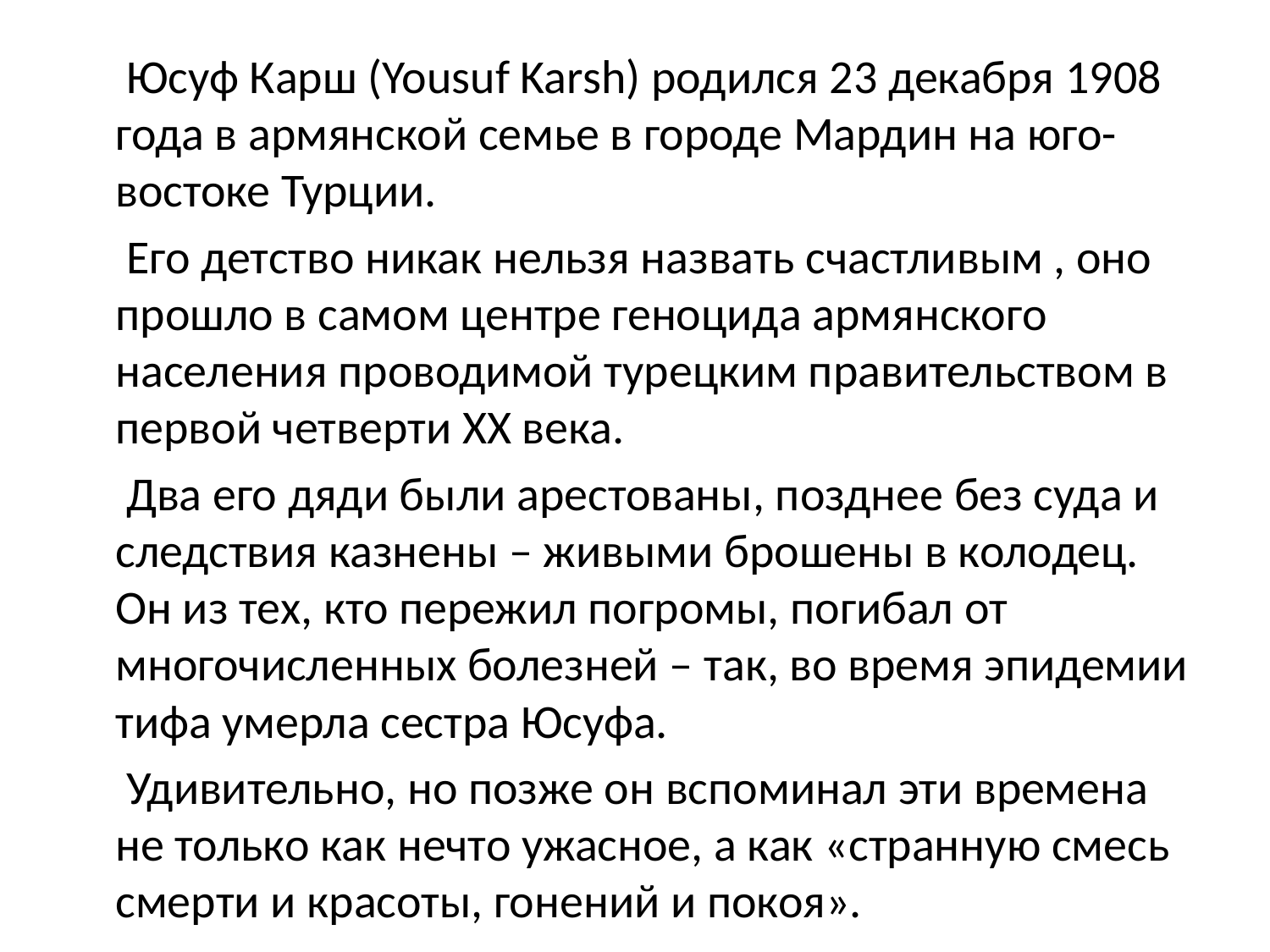

#
     Юсуф Карш (Yousuf Karsh) родился 23 декабря 1908 года в армянской семье в городе Мардин на юго-востоке Турции.
     Его детство никак нельзя назвать счастливым , оно прошло в самом центре геноцида армянского населения проводимой турецким правительством в первой четверти XX века.
     Два его дяди были арестованы, позднее без суда и следствия казнены – живыми брошены в колодец. Он из тех, кто пережил погромы, погибал от многочисленных болезней – так, во время эпидемии тифа умерла сестра Юсуфа.
     Удивительно, но позже он вспоминал эти времена не только как нечто ужасное, а как «странную смесь смерти и красоты, гонений и покоя».